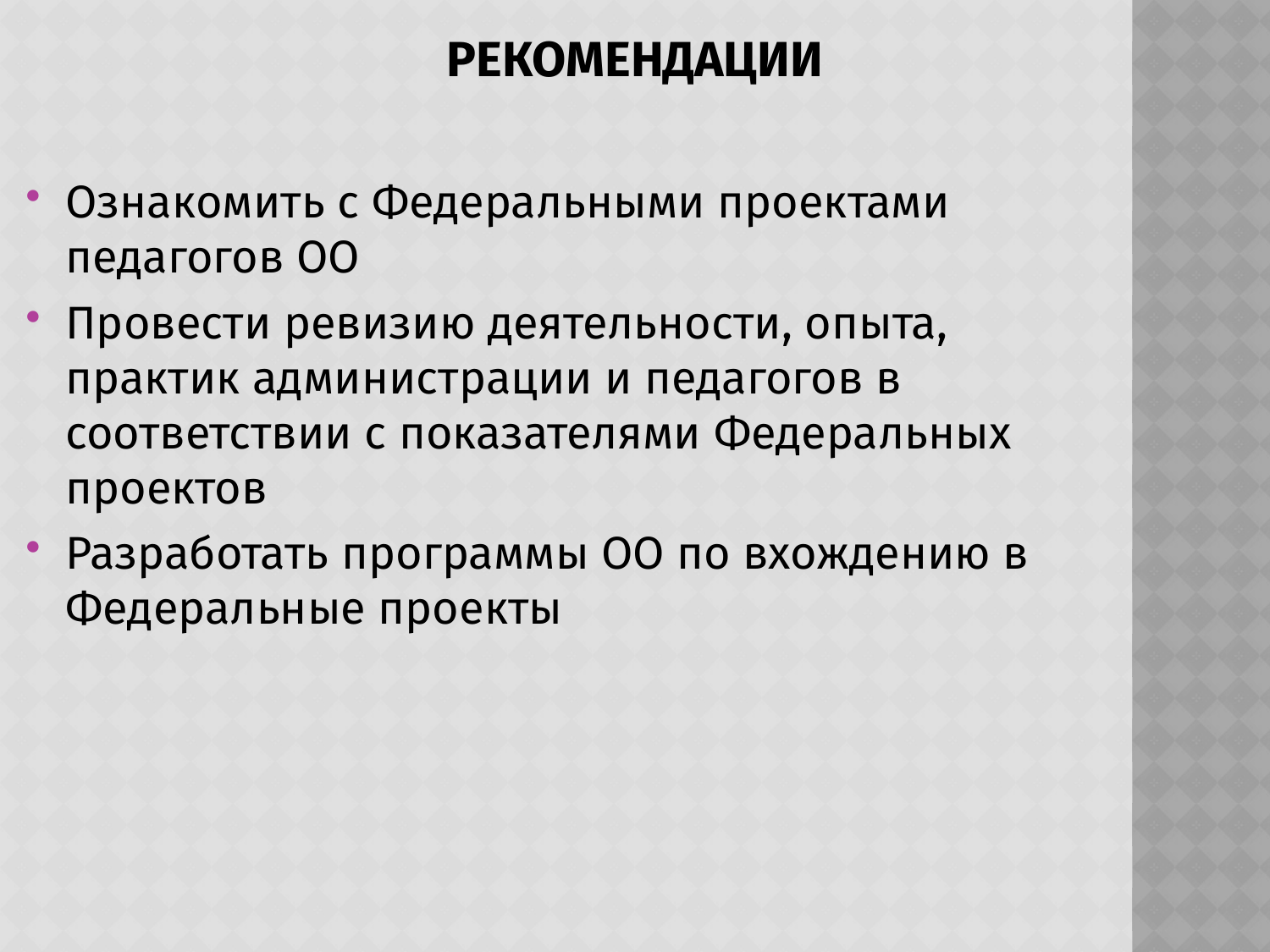

# рекомендации
Ознакомить с Федеральными проектами педагогов ОО
Провести ревизию деятельности, опыта, практик администрации и педагогов в соответствии с показателями Федеральных проектов
Разработать программы ОО по вхождению в Федеральные проекты